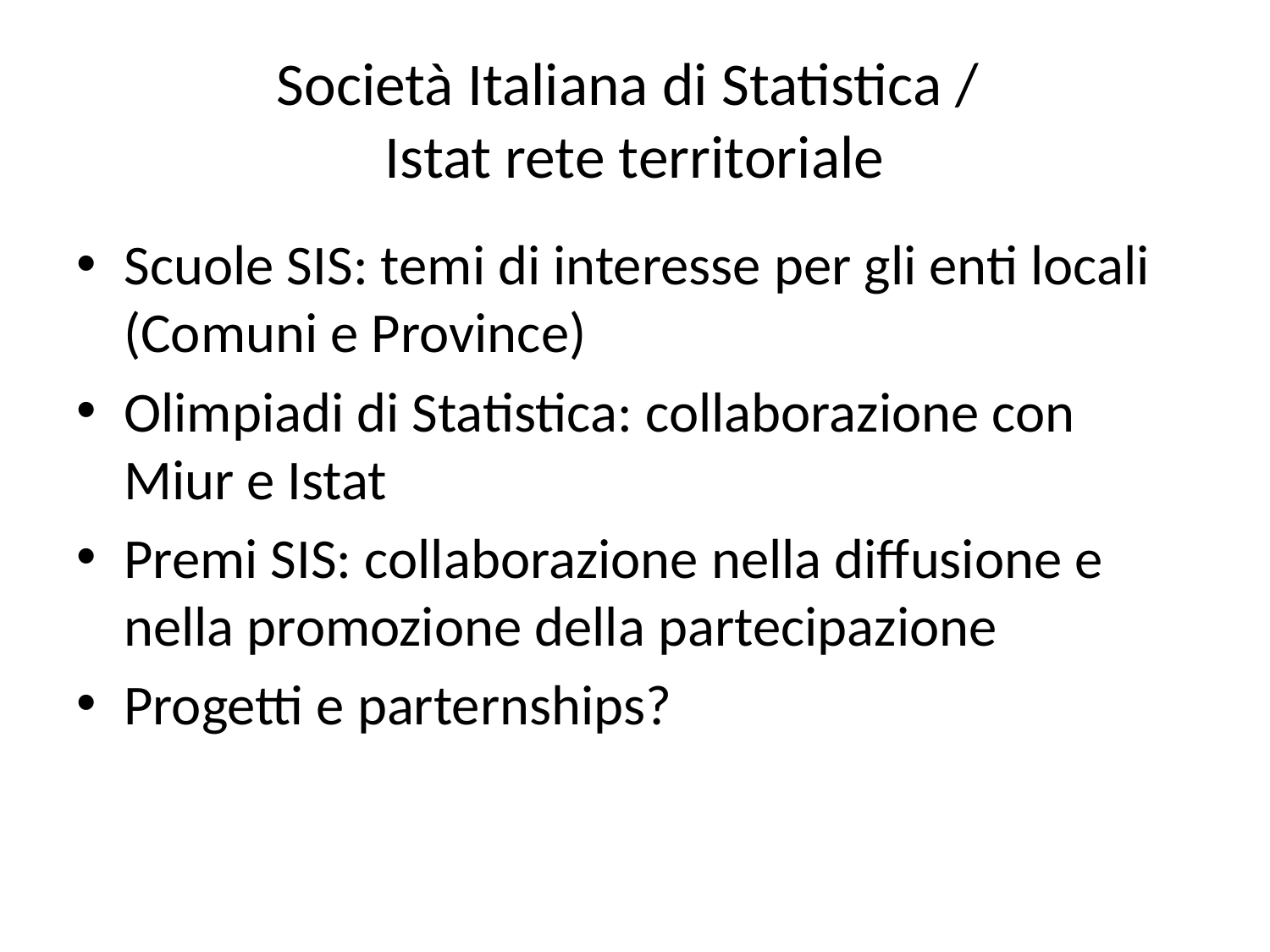

# Società Italiana di Statistica / Istat rete territoriale
Scuole SIS: temi di interesse per gli enti locali (Comuni e Province)
Olimpiadi di Statistica: collaborazione con Miur e Istat
Premi SIS: collaborazione nella diffusione e nella promozione della partecipazione
Progetti e parternships?